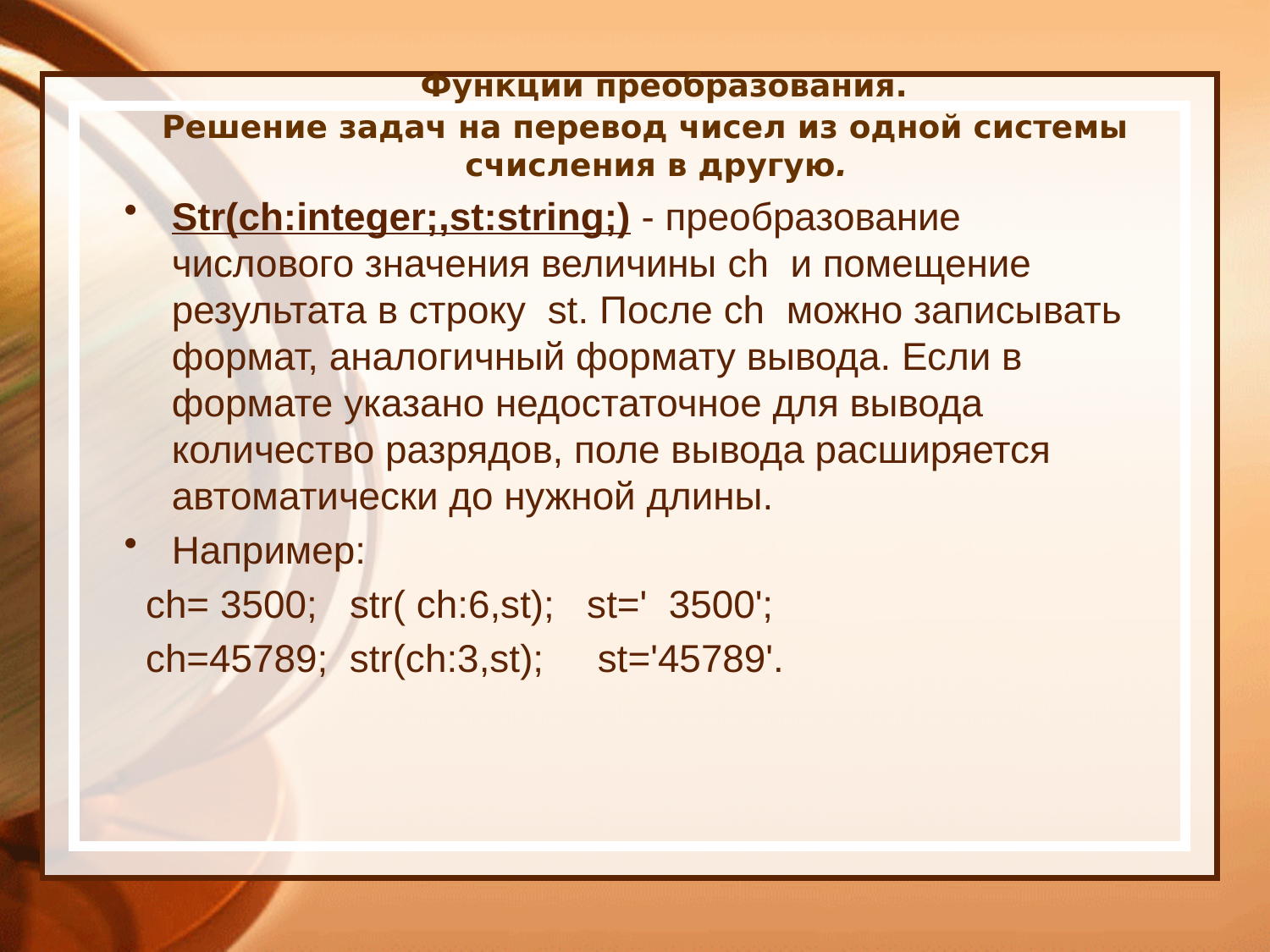

# Функции преобразования. Решение задач на перевод чисел из одной системы    счисления в другую.
Str(ch:integer;,st:string;) - преобразование числового значения величины ch  и помещение результата в строку  st. После ch  можно записывать формат, аналогичный формату вывода. Если в формате указано недостаточное для вывода количество разрядов, поле вывода расширяется автоматически до нужной длины.
Например:
  ch= 3500;   str( ch:6,st);   st='  3500';
  ch=45789;  str(ch:3,st);     st='45789'.